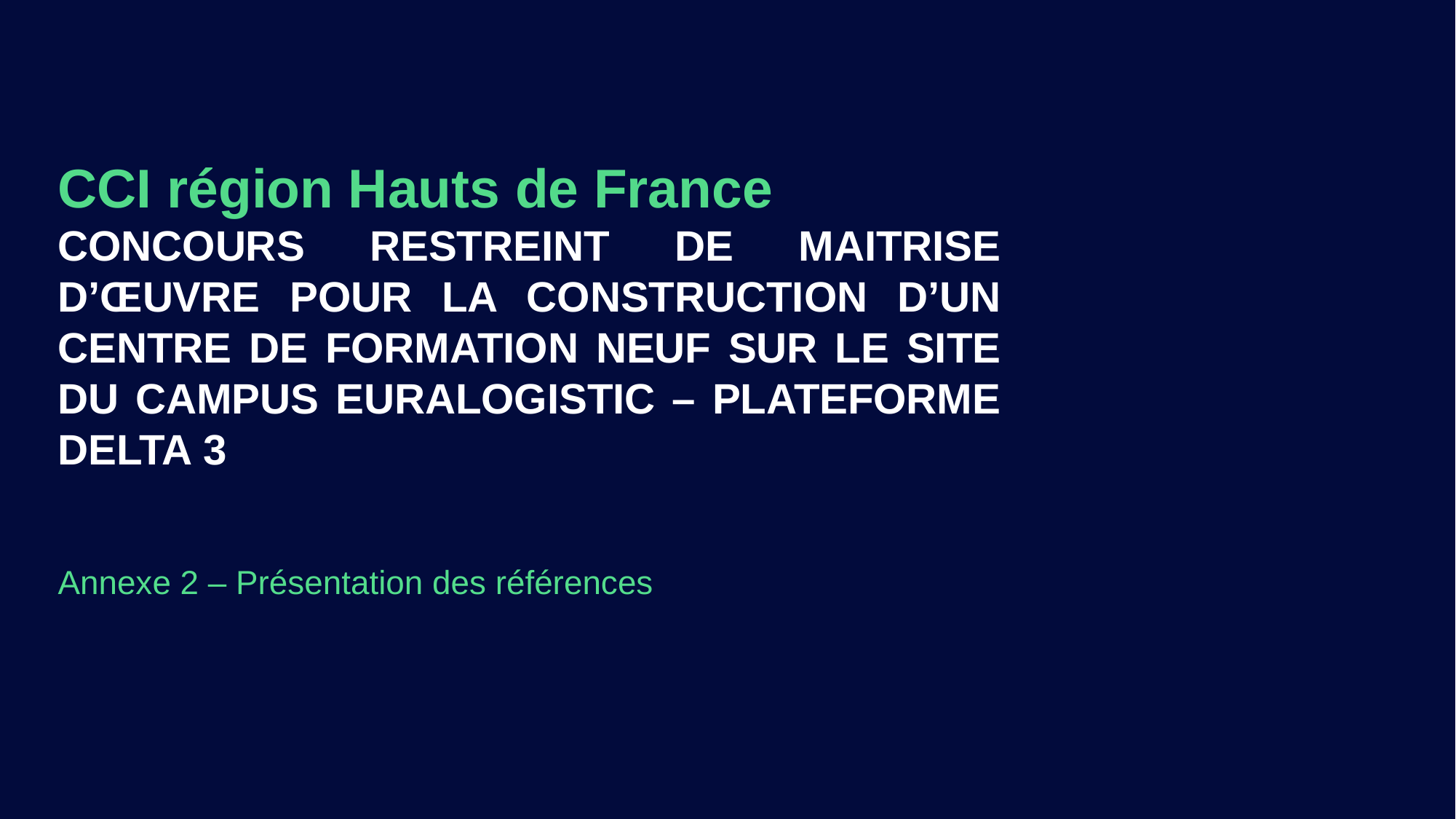

CCI région Hauts de France
CONCOURS RESTREINT DE MAITRISE D’ŒUVRE POUR LA CONSTRUCTION D’UN CENTRE DE FORMATION NEUF SUR LE SITE DU CAMPUS EURALOGISTIC – PLATEFORME DELTA 3
Annexe 2 – Présentation des références